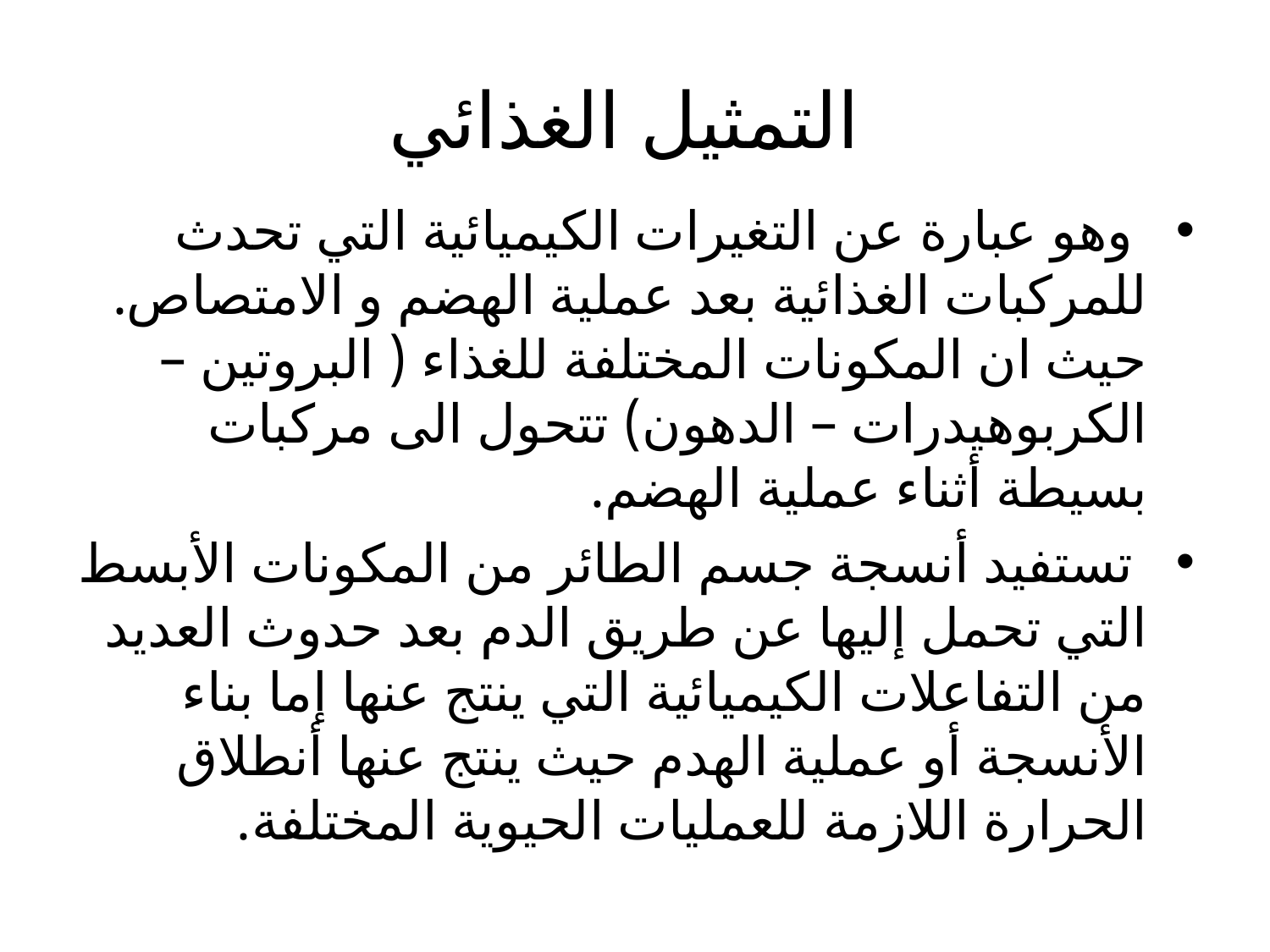

# التمثيل الغذائي
 وهو عبارة عن التغيرات الكيميائية التي تحدث للمركبات الغذائية بعد عملية الهضم و الامتصاص. حيث ان المكونات المختلفة للغذاء ( البروتين – الكربوهيدرات – الدهون) تتحول الى مركبات بسيطة أثناء عملية الهضم.
 تستفيد أنسجة جسم الطائر من المكونات الأبسط التي تحمل إليها عن طريق الدم بعد حدوث العديد من التفاعلات الكيميائية التي ينتج عنها إما بناء الأنسجة أو عملية الهدم حيث ينتج عنها أنطلاق الحرارة اللازمة للعمليات الحيوية المختلفة.